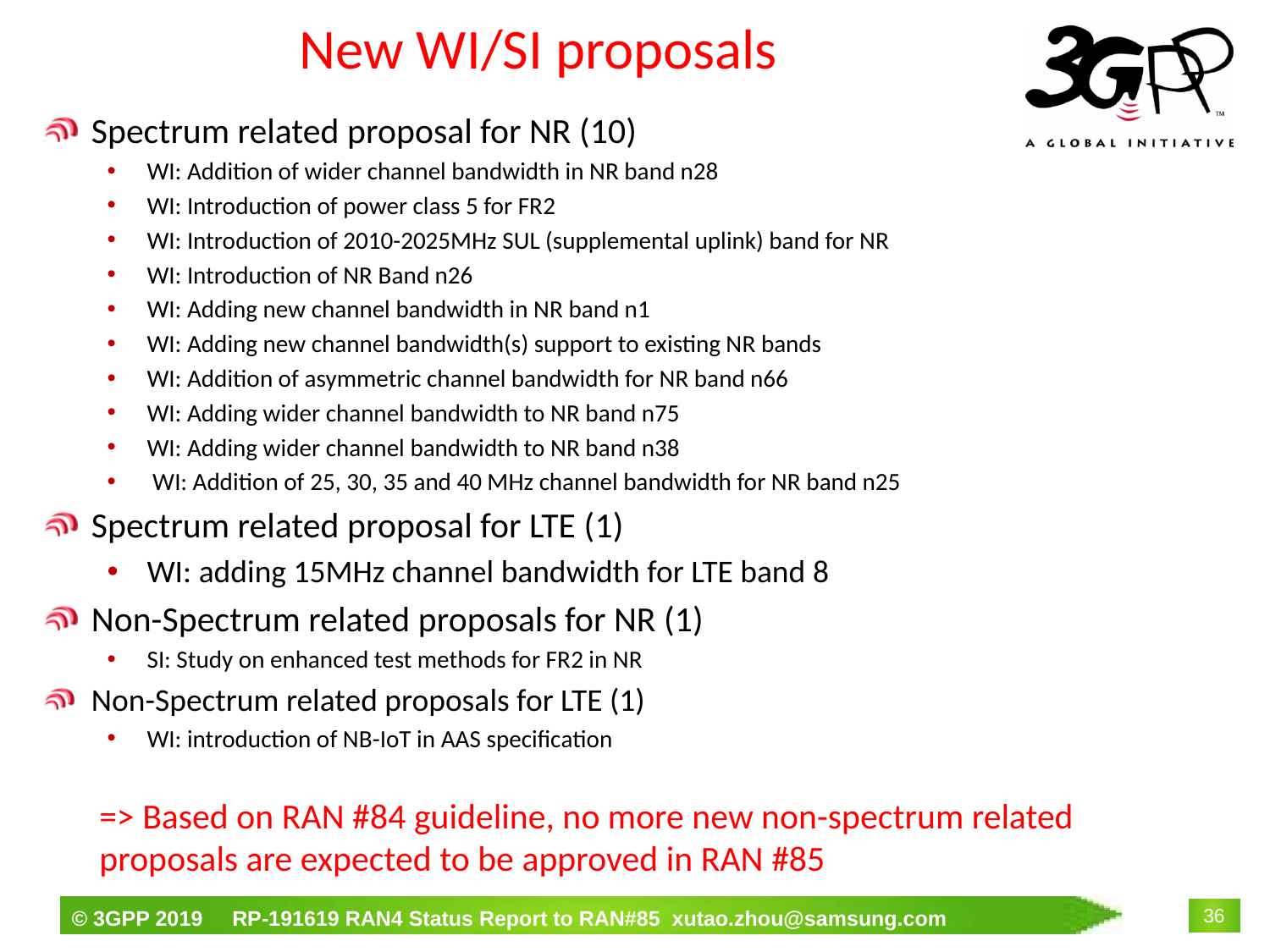

# New WI/SI proposals
Spectrum related proposal for NR (10)
WI: Addition of wider channel bandwidth in NR band n28
WI: Introduction of power class 5 for FR2
WI: Introduction of 2010-2025MHz SUL (supplemental uplink) band for NR
WI: Introduction of NR Band n26
WI: Adding new channel bandwidth in NR band n1
WI: Adding new channel bandwidth(s) support to existing NR bands
WI: Addition of asymmetric channel bandwidth for NR band n66
WI: Adding wider channel bandwidth to NR band n75
WI: Adding wider channel bandwidth to NR band n38
 WI: Addition of 25, 30, 35 and 40 MHz channel bandwidth for NR band n25
Spectrum related proposal for LTE (1)
WI: adding 15MHz channel bandwidth for LTE band 8
Non-Spectrum related proposals for NR (1)
SI: Study on enhanced test methods for FR2 in NR
Non-Spectrum related proposals for LTE (1)
WI: introduction of NB-IoT in AAS specification

=> Based on RAN #84 guideline, no more new non-spectrum related proposals are expected to be approved in RAN #85